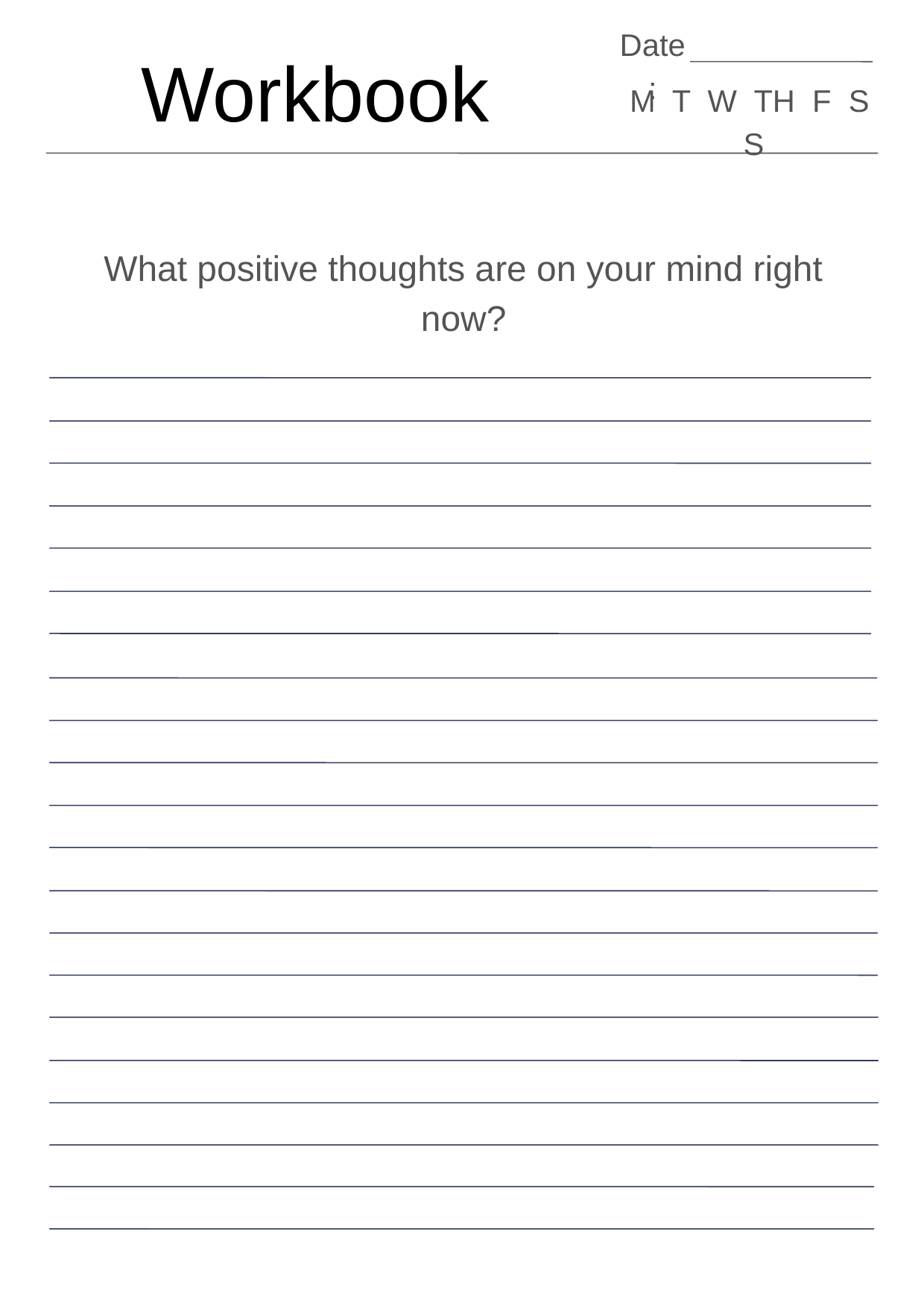

Date:
Workbook

M  T  W  TH  F  S  S

What positive thoughts are on your mind right now?